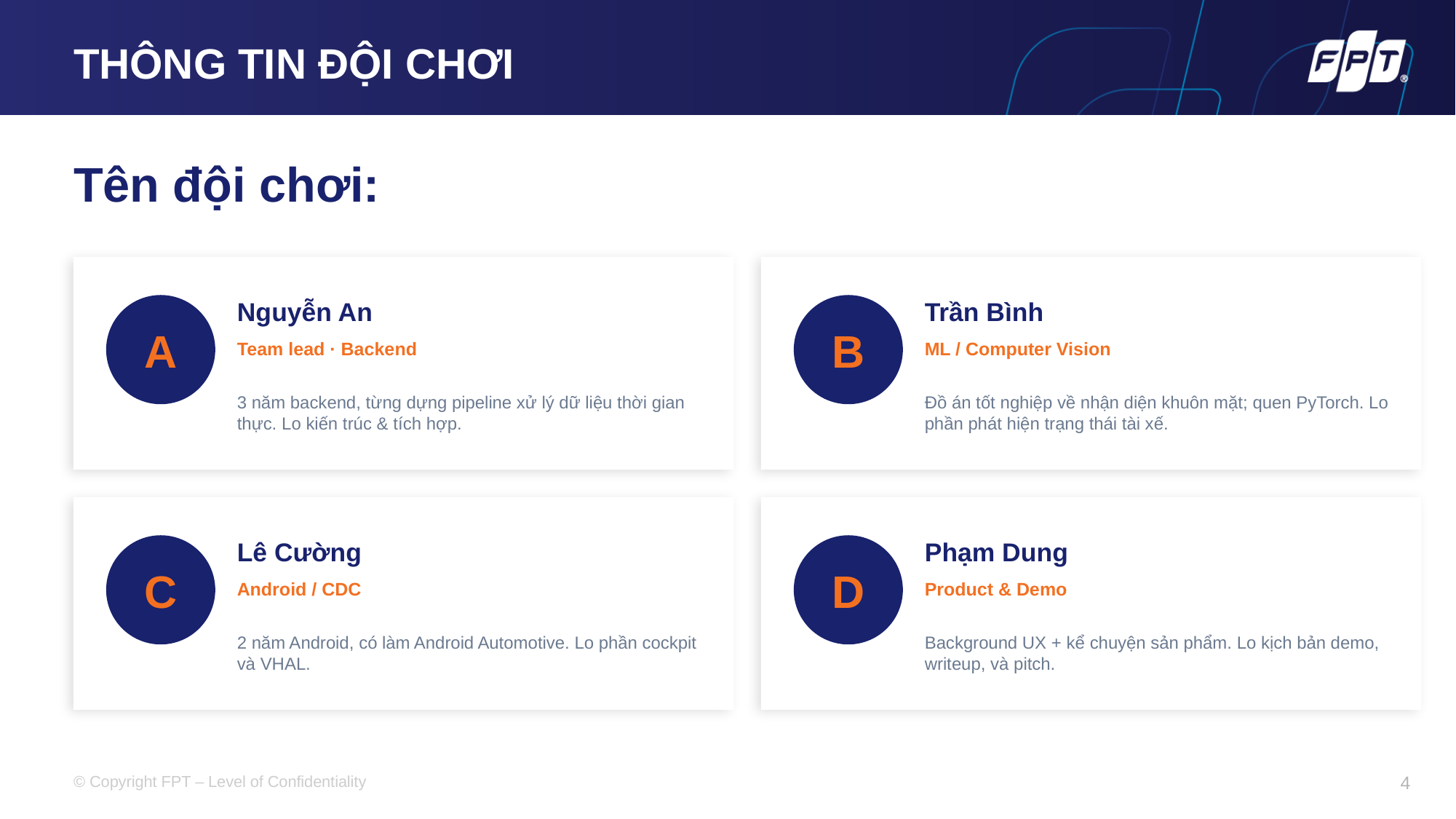

# THÔNG TIN ĐỘI CHƠI
Tên đội chơi:

Nguyễn An
Trần Bình

A

B
Team lead · Backend
ML / Computer Vision
3 năm backend, từng dựng pipeline xử lý dữ liệu thời gian thực. Lo kiến trúc & tích hợp.
Đồ án tốt nghiệp về nhận diện khuôn mặt; quen PyTorch. Lo phần phát hiện trạng thái tài xế.

Lê Cường
Phạm Dung

C

D
Android / CDC
Product & Demo
2 năm Android, có làm Android Automotive. Lo phần cockpit và VHAL.
Background UX + kể chuyện sản phẩm. Lo kịch bản demo, writeup, và pitch.
4